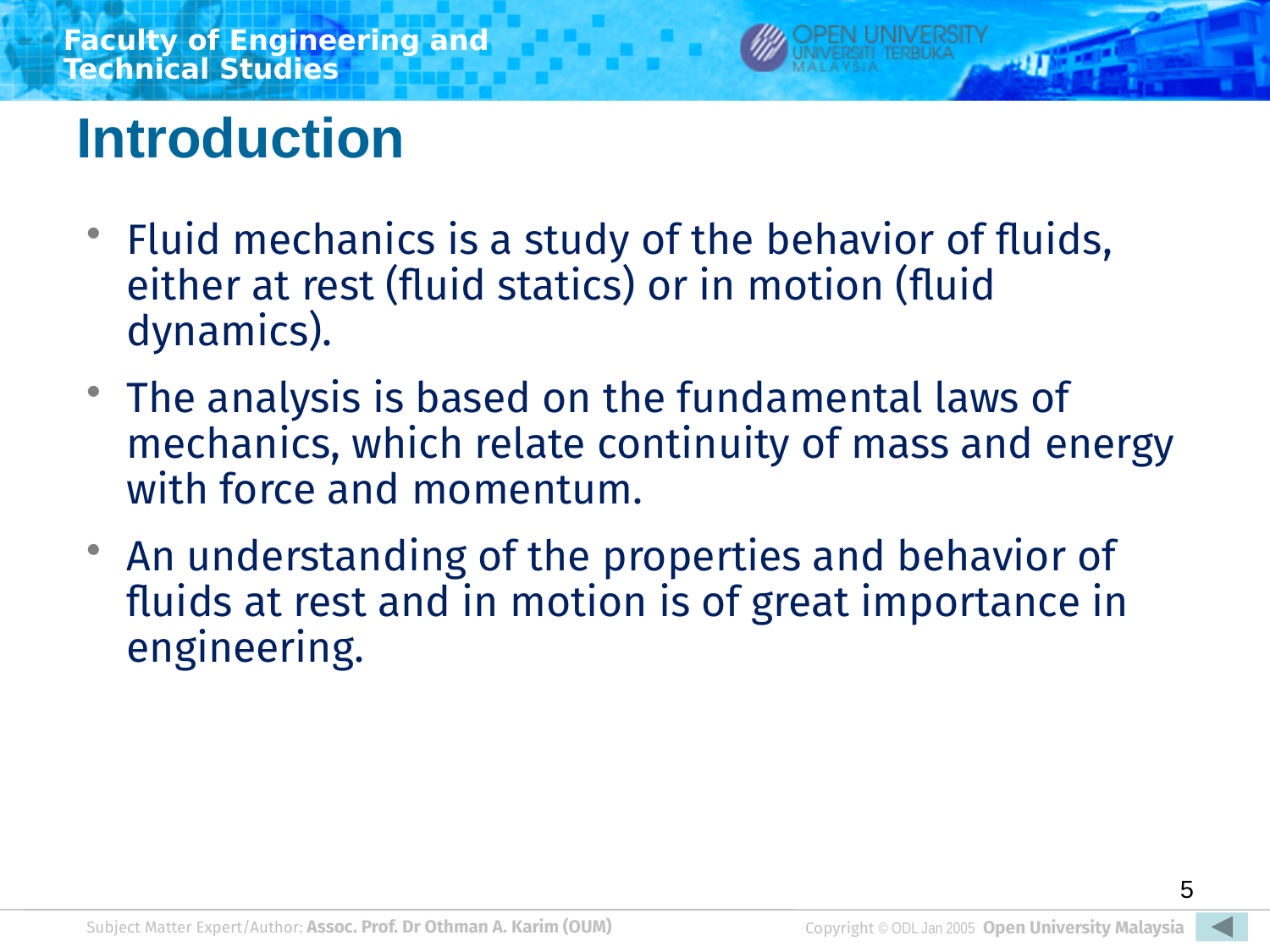

# Introduction
Fluid mechanics is a study of the behavior of fluids, either at rest (fluid statics) or in motion (fluid dynamics).
The analysis is based on the fundamental laws of mechanics, which relate continuity of mass and energy with force and momentum.
An understanding of the properties and behavior of fluids at rest and in motion is of great importance in engineering.
5
Copyright © ODL Jan 2005  Open University Malaysia